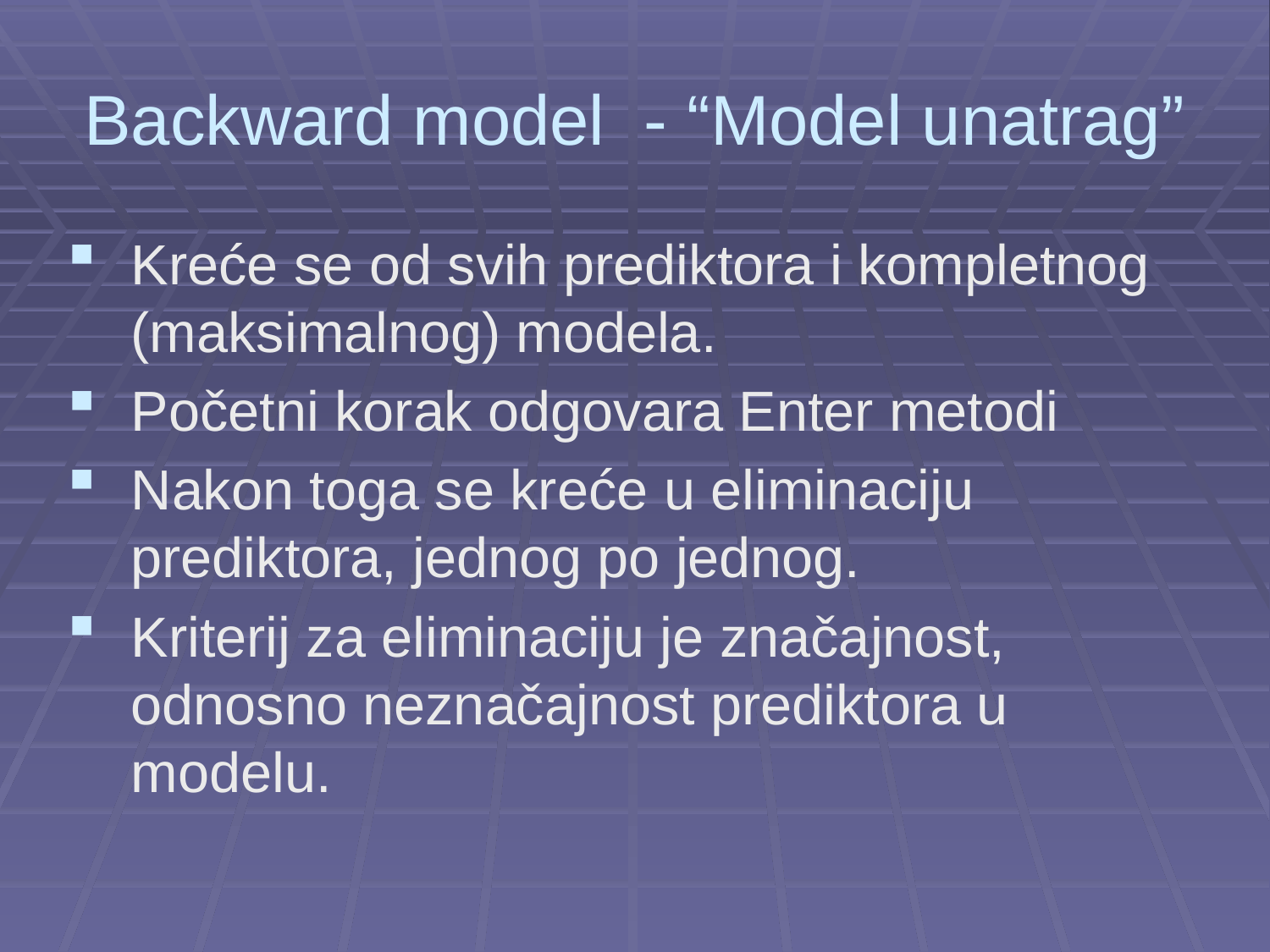

# Backward model  - “Model unatrag”
Kreće se od svih prediktora i kompletnog (maksimalnog) modela.
Početni korak odgovara Enter metodi
Nakon toga se kreće u eliminaciju prediktora, jednog po jednog.
Kriterij za eliminaciju je značajnost, odnosno neznačajnost prediktora u modelu.